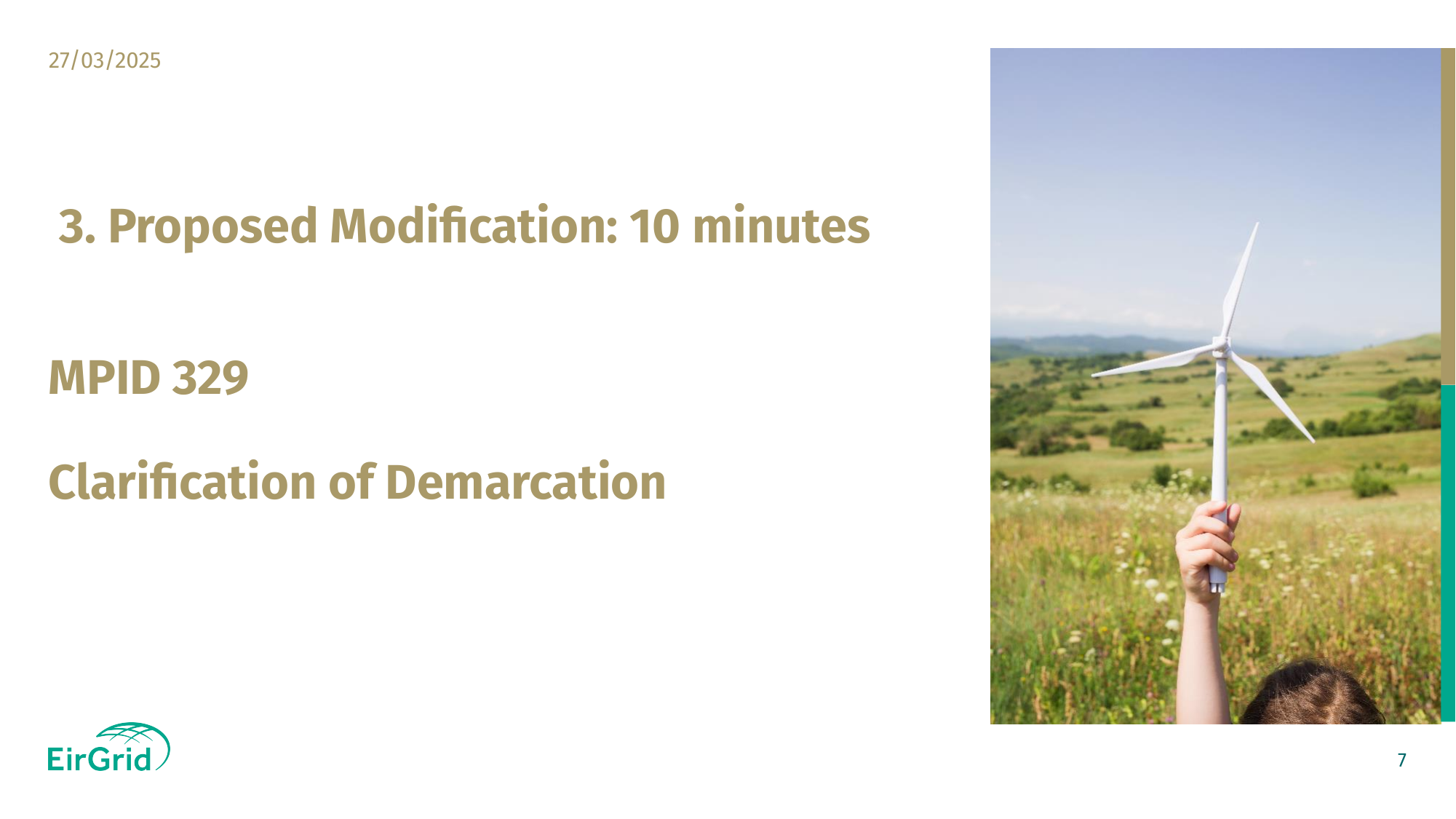

27/03/2025
3. Proposed Modification: 10 minutes
# MPID 329 Clarification of Demarcation
7